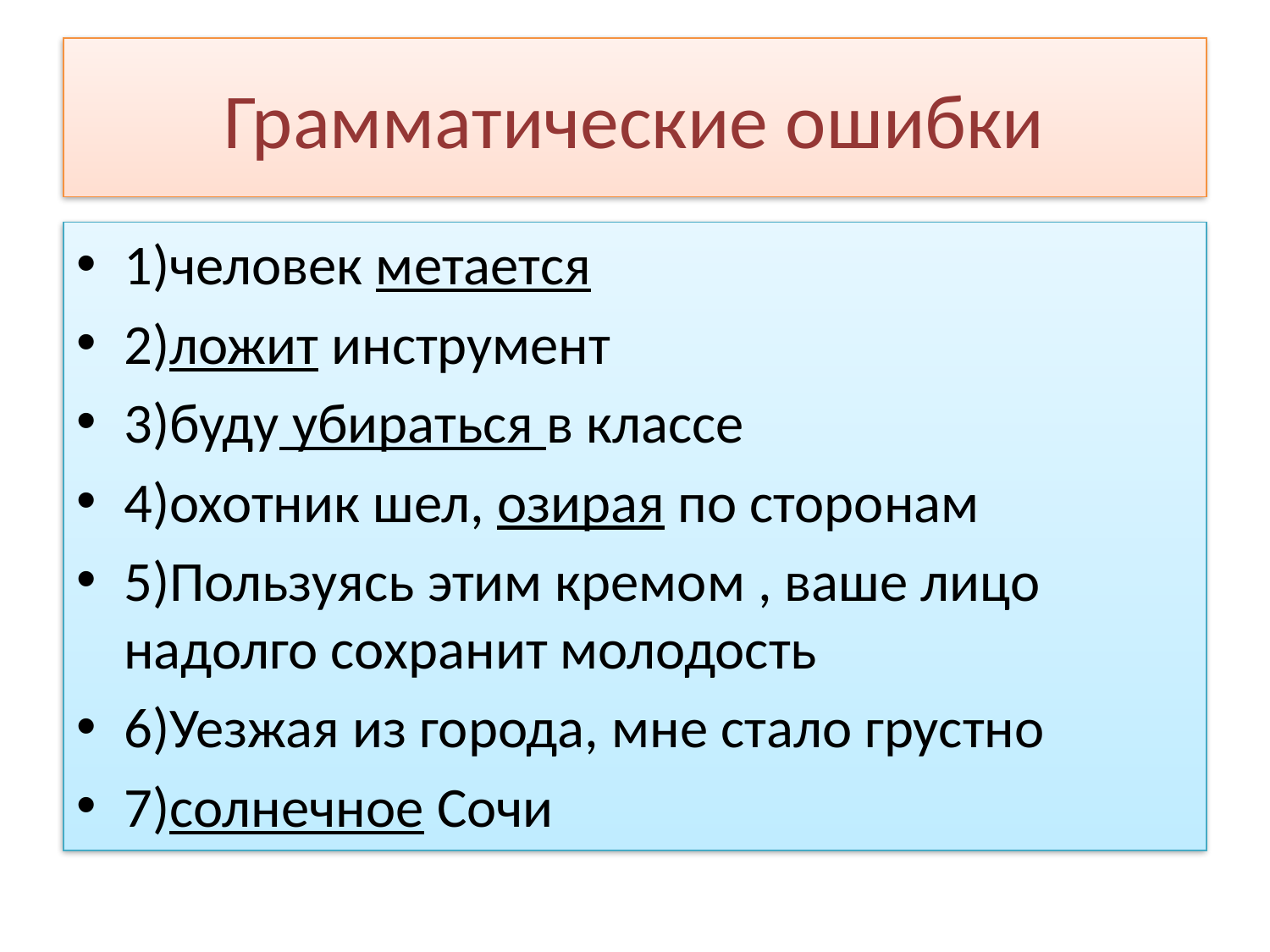

# Грамматические ошибки
1)человек метается
2)ложит инструмент
3)буду убираться в классе
4)охотник шел, озирая по сторонам
5)Пользуясь этим кремом , ваше лицо надолго сохранит молодость
6)Уезжая из города, мне стало грустно
7)солнечное Сочи